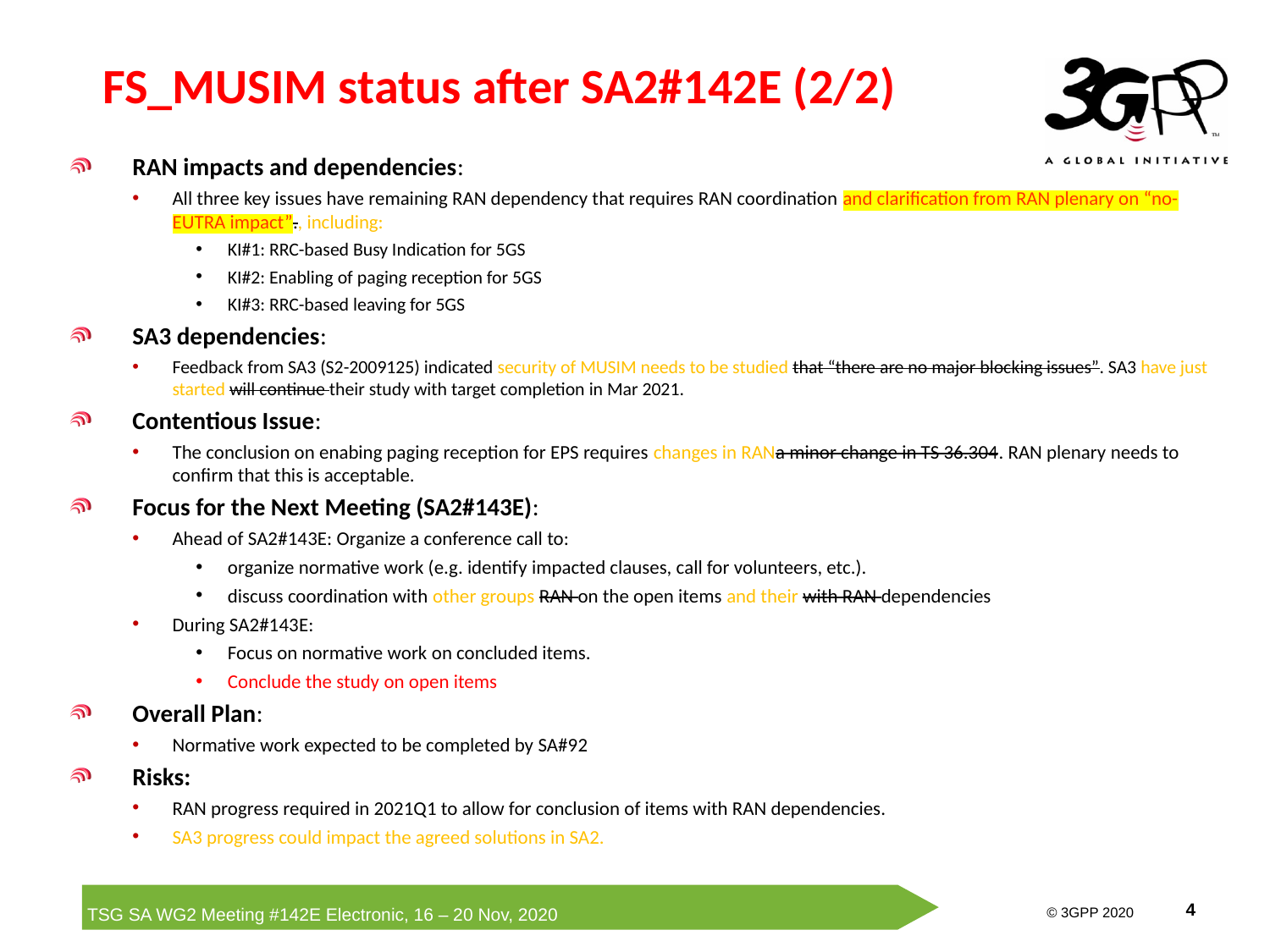

# FS_MUSIM status after SA2#142E (2/2)
RAN impacts and dependencies:
All three key issues have remaining RAN dependency that requires RAN coordination and clarification from RAN plenary on “no-EUTRA impact”., including:
KI#1: RRC-based Busy Indication for 5GS
KI#2: Enabling of paging reception for 5GS
KI#3: RRC-based leaving for 5GS
SA3 dependencies:
Feedback from SA3 (S2-2009125) indicated security of MUSIM needs to be studied that “there are no major blocking issues”. SA3 have just started will continue their study with target completion in Mar 2021.
Contentious Issue:
The conclusion on enabing paging reception for EPS requires changes in RANa minor change in TS 36.304. RAN plenary needs to confirm that this is acceptable.
Focus for the Next Meeting (SA2#143E):
Ahead of SA2#143E: Organize a conference call to:
organize normative work (e.g. identify impacted clauses, call for volunteers, etc.).
discuss coordination with other groups RAN on the open items and their with RAN dependencies
During SA2#143E:
Focus on normative work on concluded items.
Conclude the study on open items
Overall Plan:
Normative work expected to be completed by SA#92
Risks:
RAN progress required in 2021Q1 to allow for conclusion of items with RAN dependencies.
SA3 progress could impact the agreed solutions in SA2.